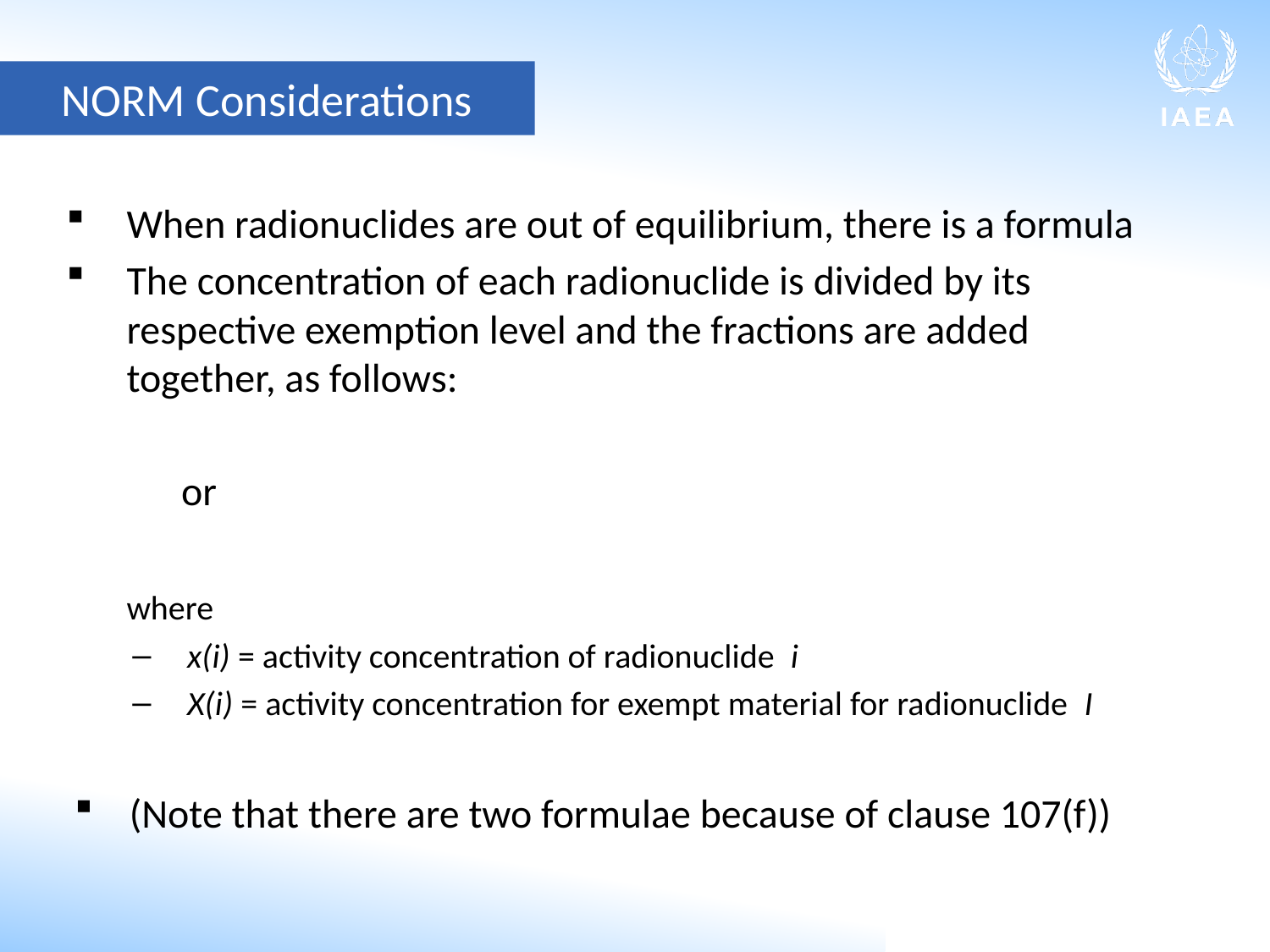

NORM Considerations
When radionuclides are out of equilibrium, there is a formula
The concentration of each radionuclide is divided by its respective exemption level and the fractions are added together, as follows:

					      or

	where
x(i) = activity concentration of radionuclide  i
X(i) = activity concentration for exempt material for radionuclide  I

(Note that there are two formulae because of clause 107(f))